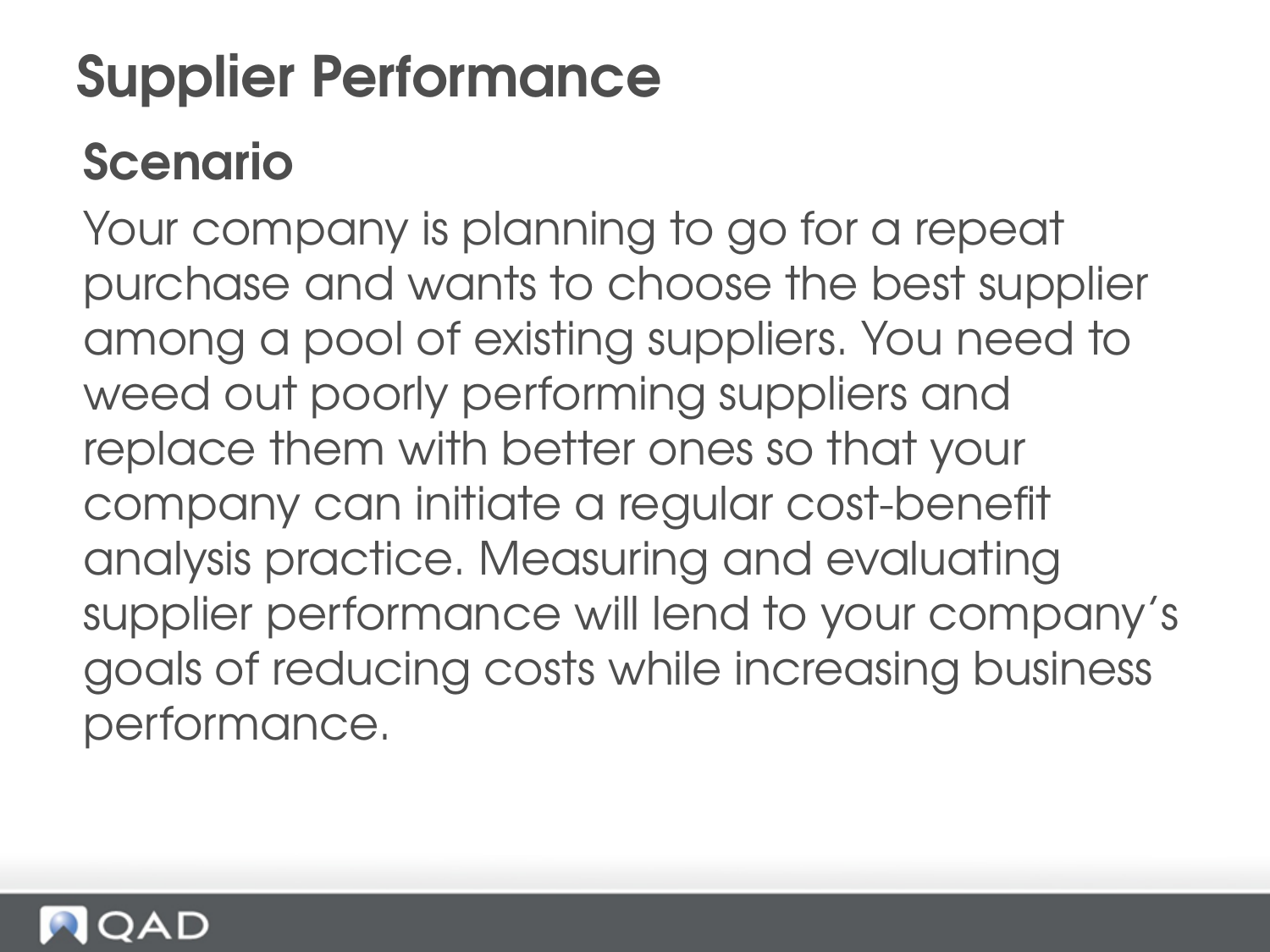

# Supplier Performance
Scenario
Your company is planning to go for a repeat purchase and wants to choose the best supplier among a pool of existing suppliers. You need to weed out poorly performing suppliers and replace them with better ones so that your company can initiate a regular cost-benefit analysis practice. Measuring and evaluating supplier performance will lend to your company’s goals of reducing costs while increasing business performance.